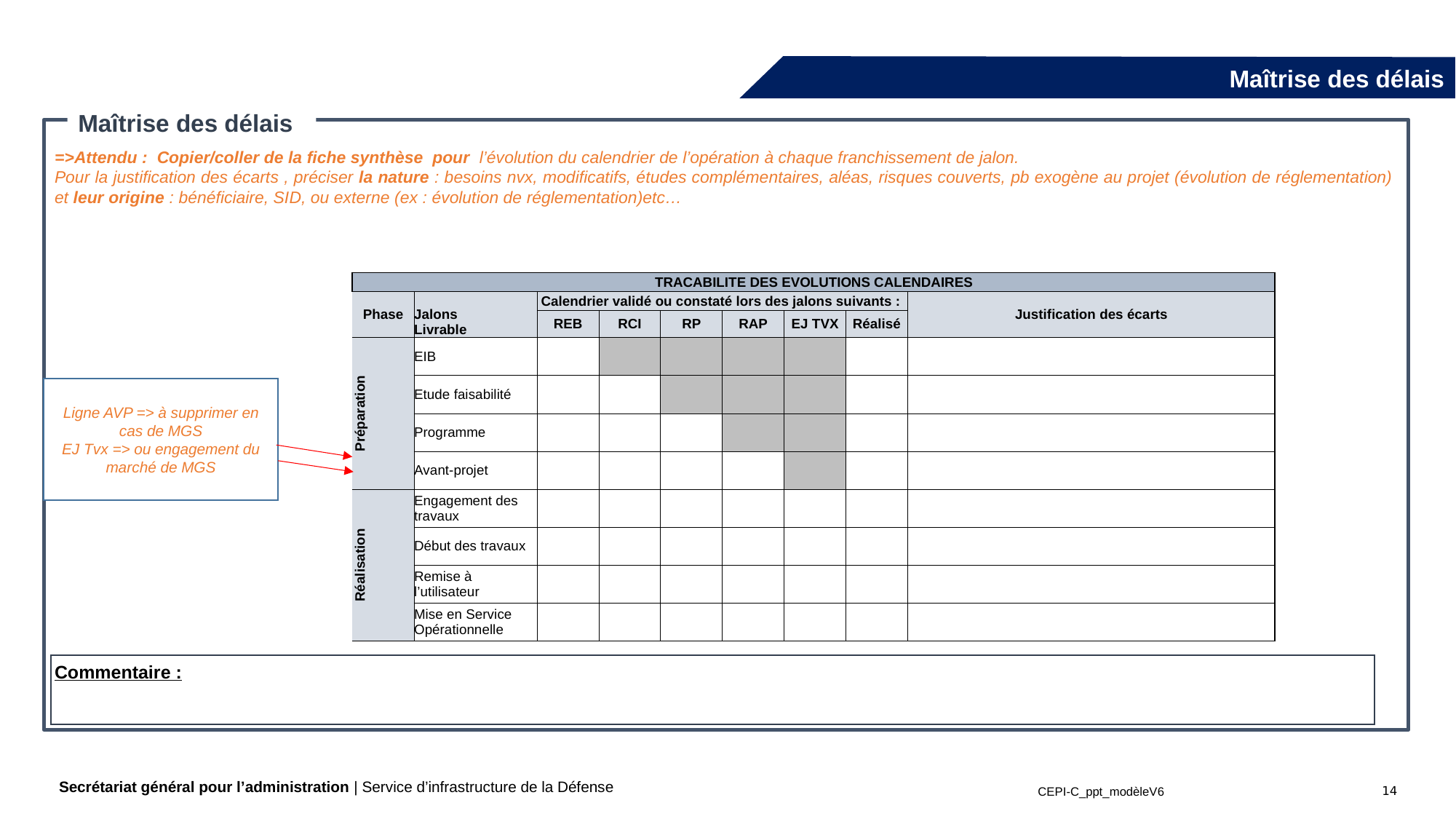

Maîtrise des délais
Maîtrise des délais

=>Attendu :  Copier/coller de la fiche synthèse  pour  l’évolution du calendrier de l’opération à chaque franchissement de jalon.
Pour la justification des écarts , préciser la nature : besoins nvx, modificatifs, études complémentaires, aléas, risques couverts, pb exogène au projet (évolution de réglementation)  et leur origine : bénéficiaire, SID, ou externe (ex : évolution de réglementation)etc…
| TRACABILITE DES EVOLUTIONS CALENDAIRES |  |  |  |  |  |  |  |  |
| --- | --- | --- | --- | --- | --- | --- | --- | --- |
| Phase | Jalons Livrable | Calendrier validé ou constaté lors des jalons suivants : |  |  |  |  |  | Justification des écarts |
|  |  | REB | RCI | RP | RAP | EJ TVX | Réalisé |  |
| Préparation | EIB |  |  |  |  |  |  |  |
|  | Etude faisabilité |  |  |  |  |  |  |  |
|  | Programme |  |  |  |  |  |  |  |
|  | Avant-projet |  |  |  |  |  |  |  |
| Réalisation | Engagement des travaux |  |  |  |  |  |  |  |
|  | Début des travaux |  |  |  |  |  |  |  |
|  | Remise à l’utilisateur |  |  |  |  |  |  |  |
|  | Mise en Service Opérationnelle |  |  |  |  |  |  |  |
Ligne AVP => à supprimer en cas de MGS
EJ Tvx => ou engagement du marché de MGS
Commentaire :

14
CEPI-C_ppt_modèleV6